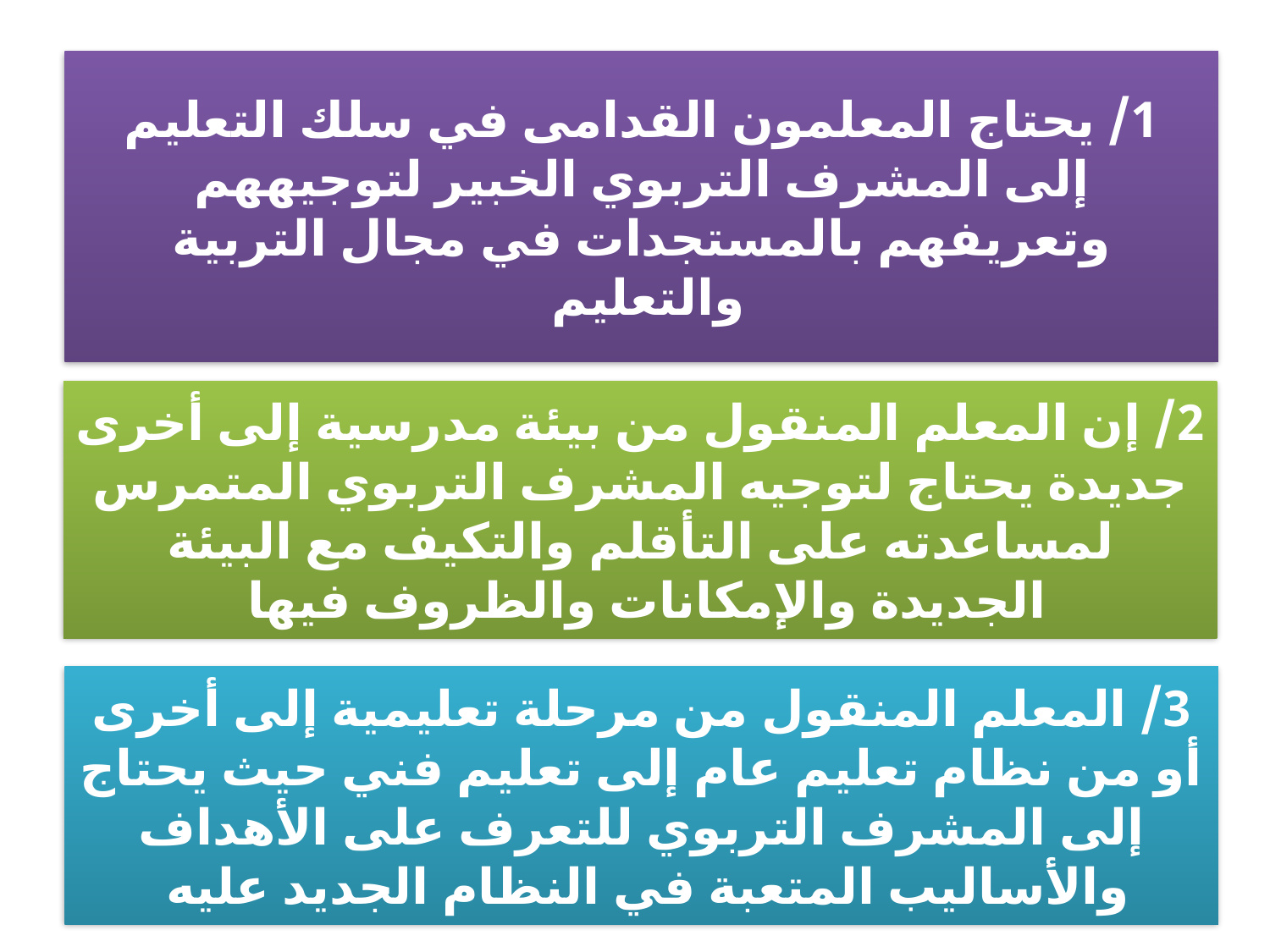

#
1/ يحتاج المعلمون القدامى في سلك التعليم إلى المشرف التربوي الخبير لتوجيههم وتعريفهم بالمستجدات في مجال التربية والتعليم
2/ إن المعلم المنقول من بيئة مدرسية إلى أخرى جديدة يحتاج لتوجيه المشرف التربوي المتمرس لمساعدته على التأقلم والتكيف مع البيئة الجديدة والإمكانات والظروف فيها
3/ المعلم المنقول من مرحلة تعليمية إلى أخرى أو من نظام تعليم عام إلى تعليم فني حيث يحتاج إلى المشرف التربوي للتعرف على الأهداف والأساليب المتعبة في النظام الجديد عليه